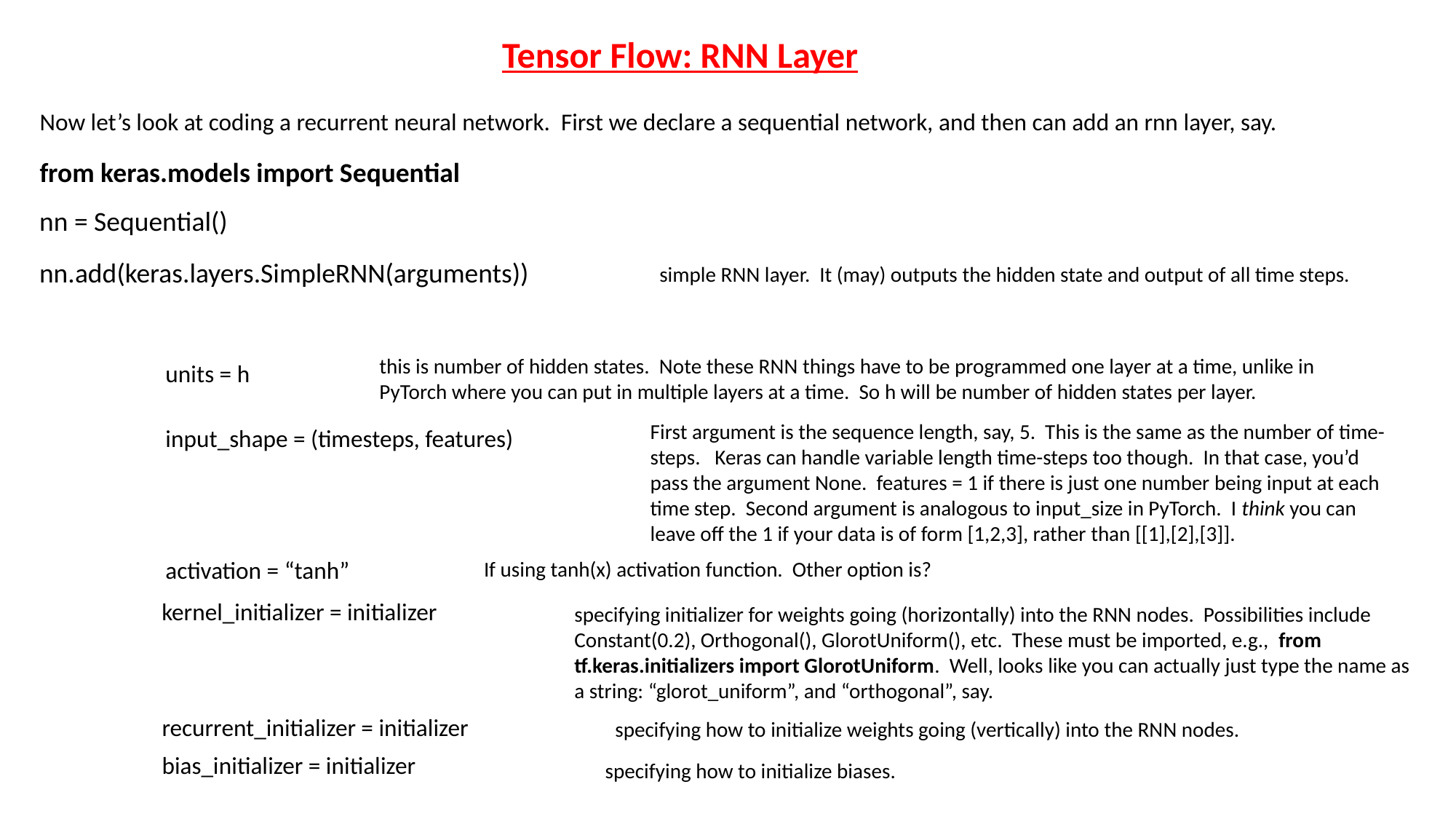

Tensor Flow: RNN Layer
Now let’s look at coding a recurrent neural network.  First we declare a sequential network, and then can add an rnn layer, say.
from keras.models import Sequential
nn = Sequential()
nn.add(keras.layers.SimpleRNN(arguments))
simple RNN layer.  It (may) outputs the hidden state and output of all time steps.
this is number of hidden states.  Note these RNN things have to be programmed one layer at a time, unlike in PyTorch where you can put in multiple layers at a time.  So h will be number of hidden states per layer.
units = h
First argument is the sequence length, say, 5.  This is the same as the number of time-steps.   Keras can handle variable length time-steps too though.  In that case, you’d pass the argument None.  features = 1 if there is just one number being input at each time step.  Second argument is analogous to input_size in PyTorch.  I think you can leave off the 1 if your data is of form [1,2,3], rather than [[1],[2],[3]].
input_shape = (timesteps, features)
activation = “tanh”
If using tanh(x) activation function.  Other option is?
kernel_initializer = initializer
specifying initializer for weights going (horizontally) into the RNN nodes.  Possibilities include Constant(0.2), Orthogonal(), GlorotUniform(), etc.  These must be imported, e.g.,  from tf.keras.initializers import GlorotUniform.  Well, looks like you can actually just type the name as a string: “glorot_uniform”, and “orthogonal”, say.
recurrent_initializer = initializer
specifying how to initialize weights going (vertically) into the RNN nodes.
bias_initializer = initializer
specifying how to initialize biases.